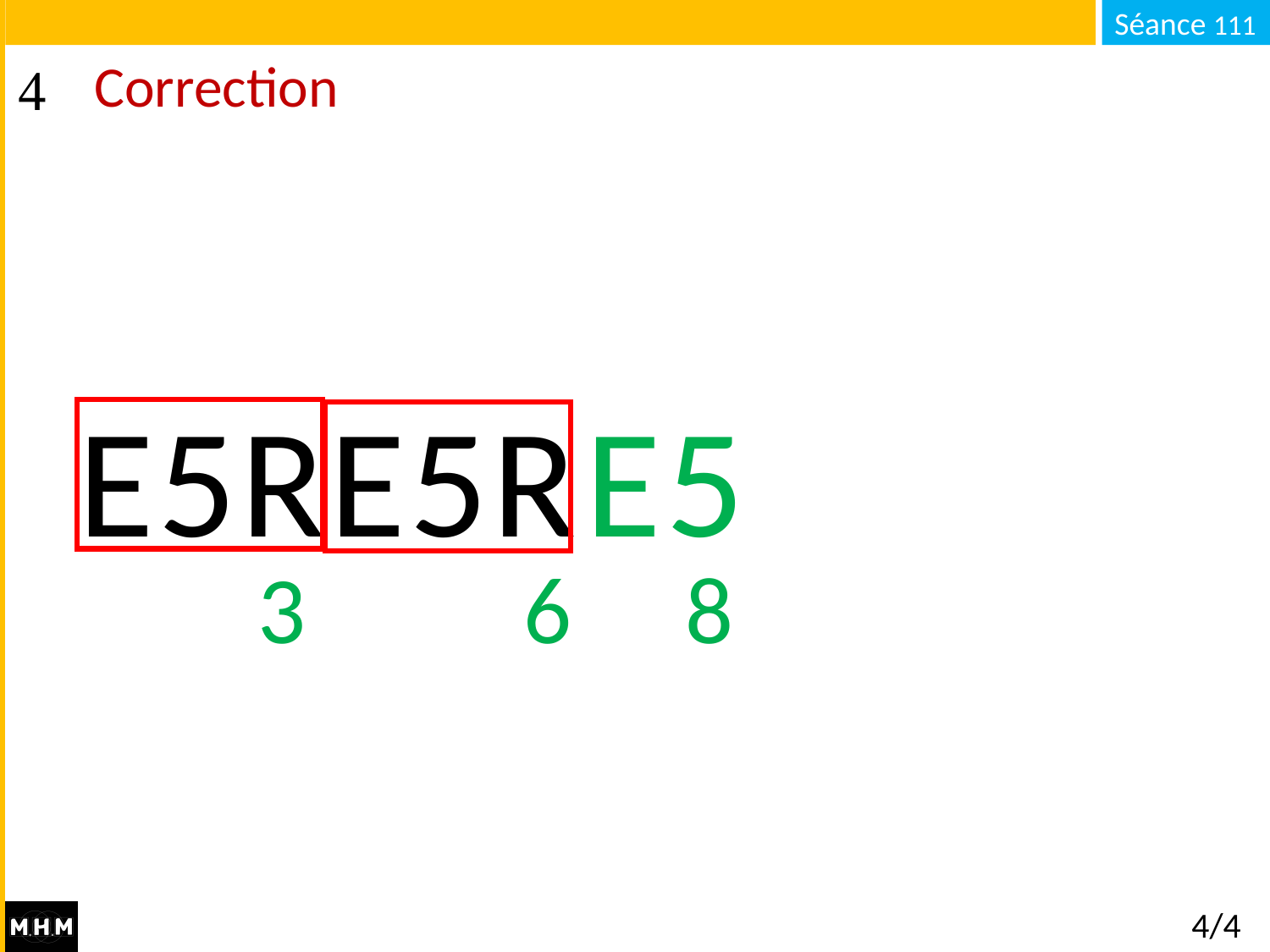

# Correction
E5RE5R
E5

3
6
8
4/4